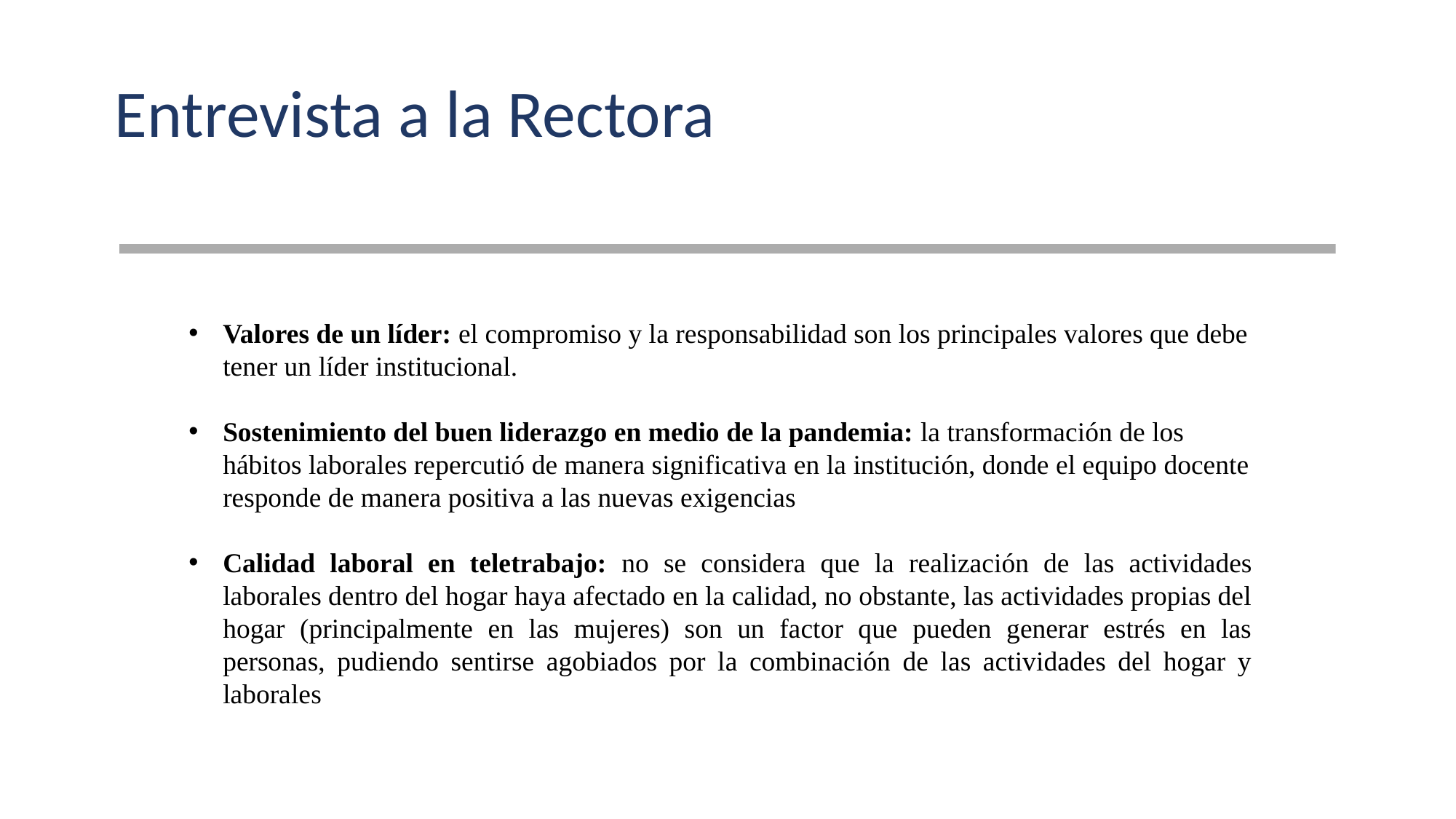

# Entrevista a la Rectora

Valores de un líder: el compromiso y la responsabilidad son los principales valores que debe tener un líder institucional.

Sostenimiento del buen liderazgo en medio de la pandemia: la transformación de los hábitos laborales repercutió de manera significativa en la institución, donde el equipo docente responde de manera positiva a las nuevas exigencias

Calidad laboral en teletrabajo: no se considera que la realización de las actividades laborales dentro del hogar haya afectado en la calidad, no obstante, las actividades propias del hogar (principalmente en las mujeres) son un factor que pueden generar estrés en las personas, pudiendo sentirse agobiados por la combinación de las actividades del hogar y laborales